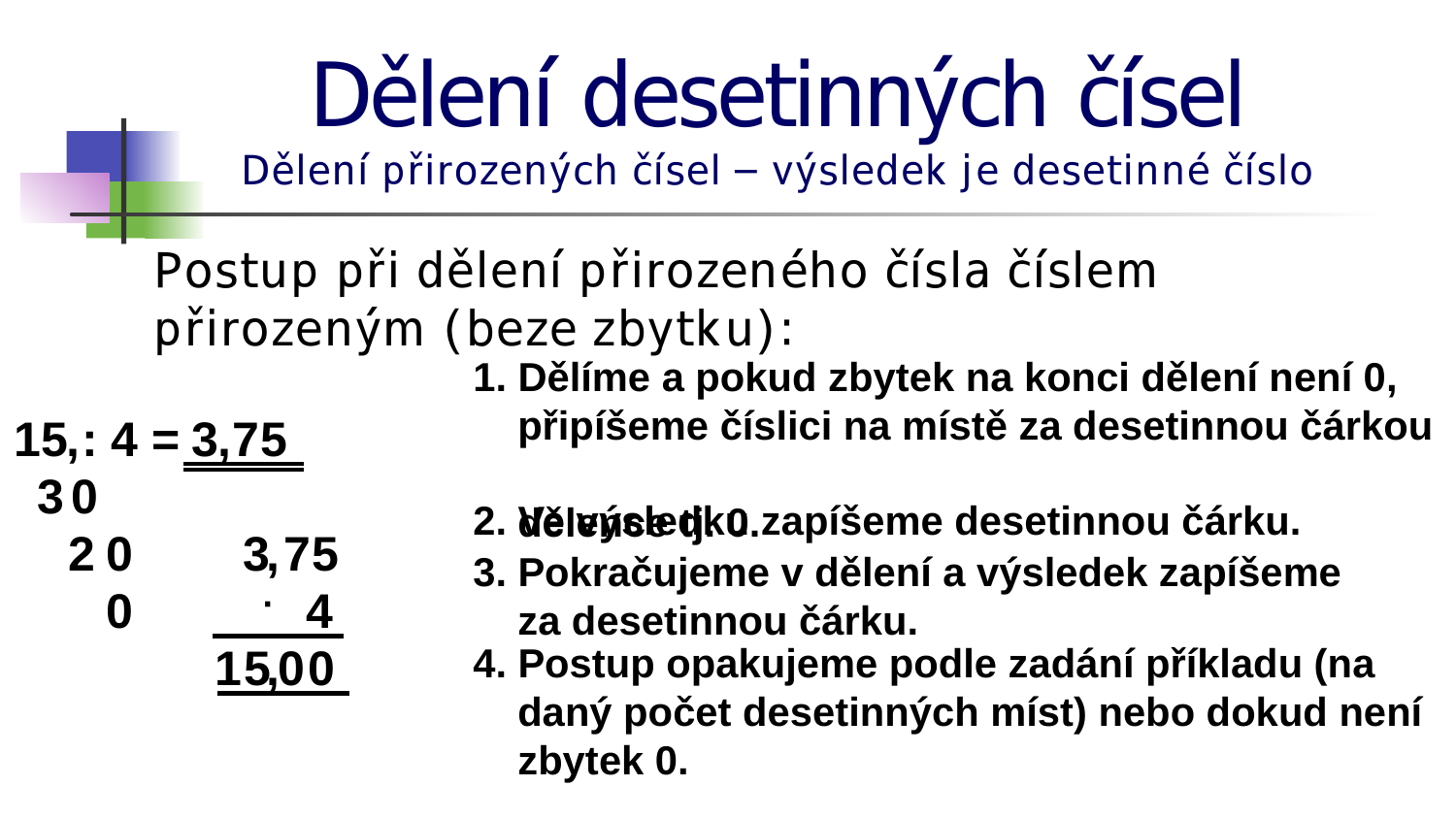

# Dělení desetinných čísel Dělení přirozených čísel – výsledek je desetinné číslo
Postup při dělení přirozeného čísla číslem přirozeným (beze zbytku):
1. Dělíme a pokud zbytek na konci dělení není 0,
    připíšeme číslici na místě za desetinnou čárkou
    dělence tj. 0.
15 : 4 =
,
3
,
7
5
3
0
2. Ve výsledku zapíšeme desetinnou čárku.
2
0
3
,
7
5
3. Pokračujeme v dělení a výsledek zapíšeme
    za desetinnou čárku.
0
·
4
1
5
,
0
0
4. Postup opakujeme podle zadání příkladu (na
    daný počet desetinných míst) nebo dokud není
    zbytek 0.